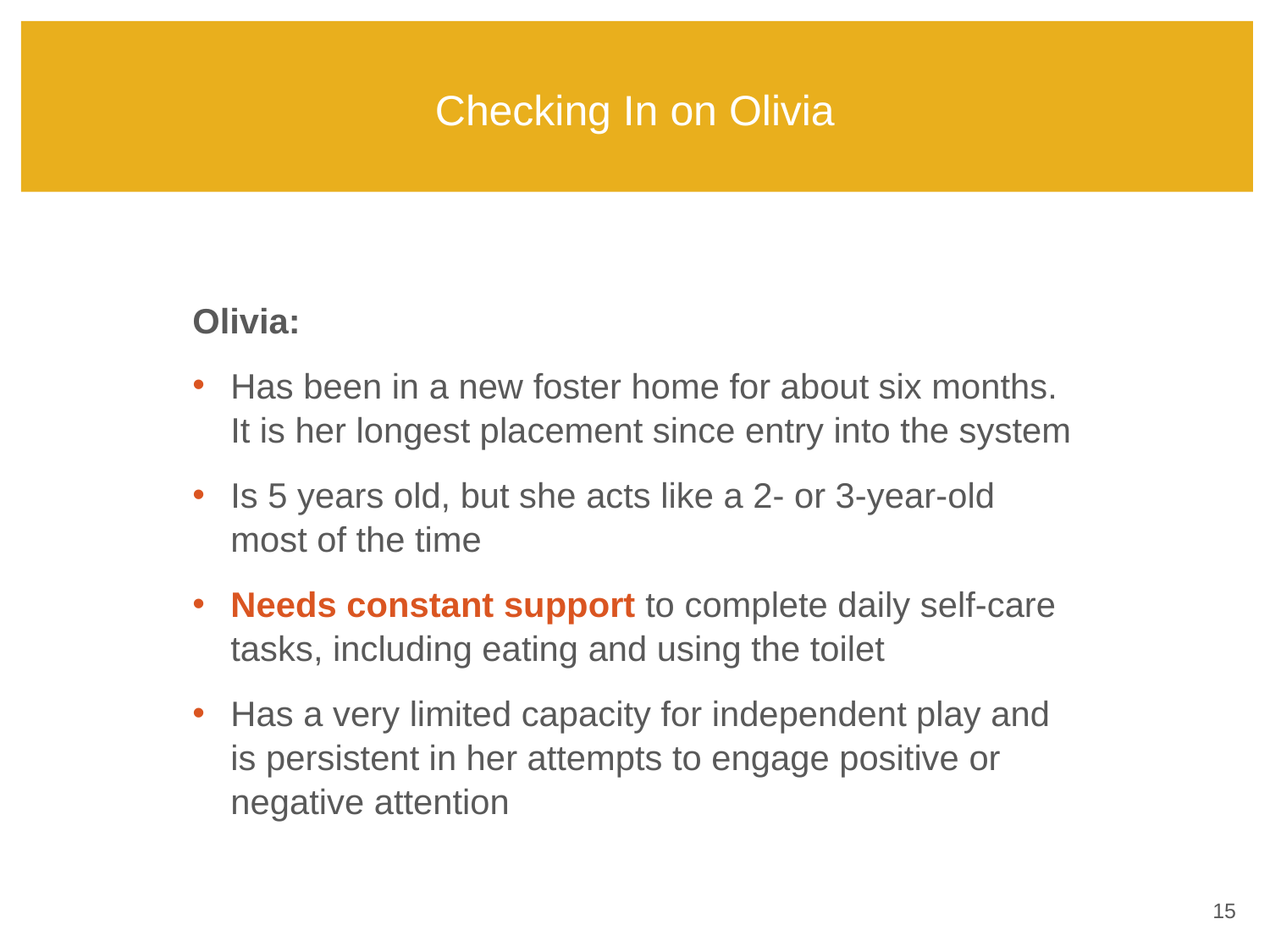

# Checking In on Olivia
Olivia:
Has been in a new foster home for about six months. It is her longest placement since entry into the system
Is 5 years old, but she acts like a 2- or 3-year-old most of the time
Needs constant support to complete daily self-care tasks, including eating and using the toilet
Has a very limited capacity for independent play and is persistent in her attempts to engage positive or negative attention
15